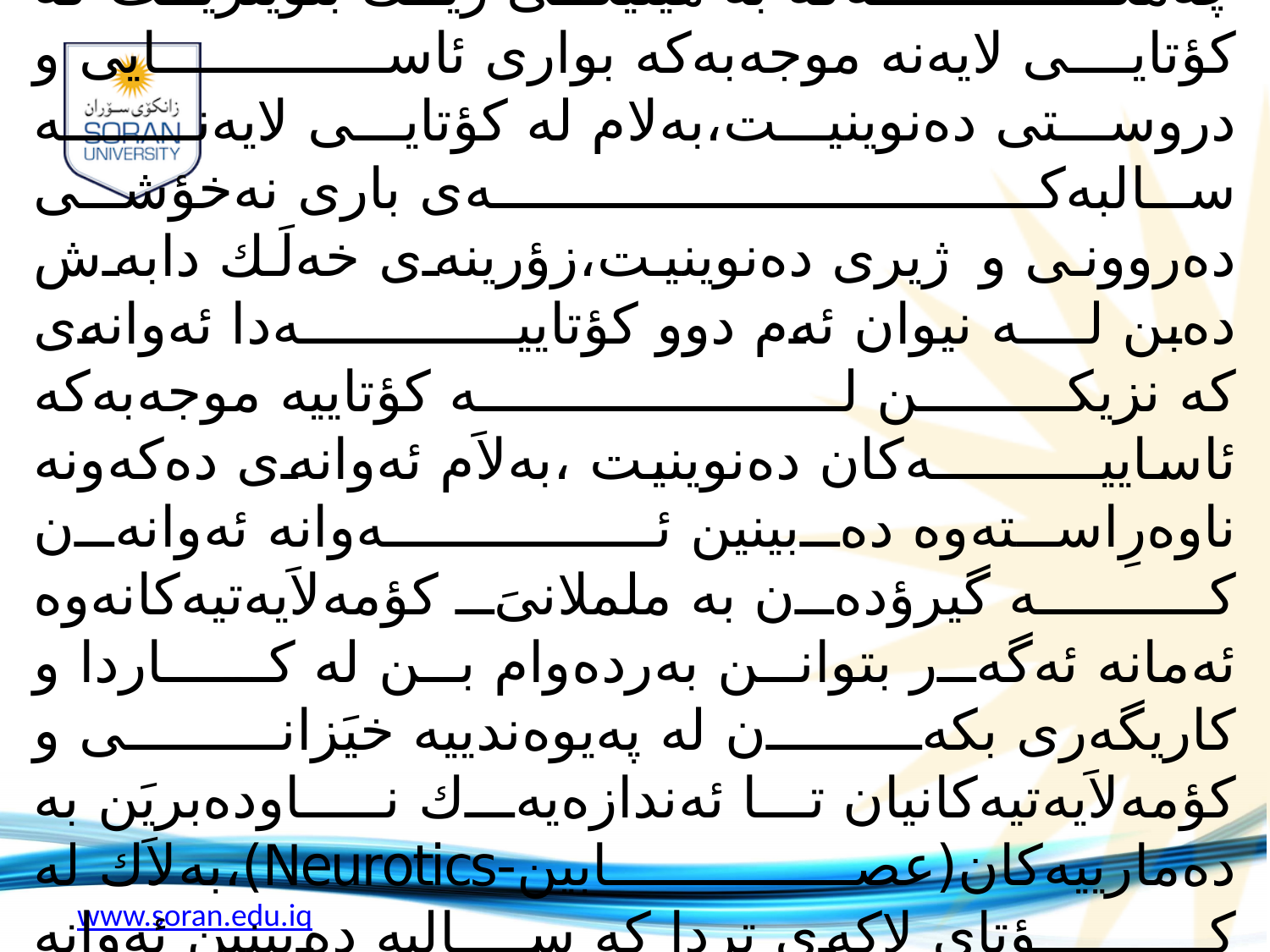

نيوان ئاسايى و نائاسايى،به‌شيَوه‌يه‌كى گشتى ئاسايى و نائاسايى دوو چه‌مكى رِيژه‌يين له‌ قؤناغه‌ جياوازه‌كانى ته‌مه‌نداو له‌كــــــــــــــــــــــــــات و رؤشنبيرى جيـــــــاوازدا. ده‌توانريت هه‌ردوو چه‌مكــــــــــــه‌كه‌ به‌ هيليكى ريك بنوينريت كه‌ كؤتايى لايه‌نه‌ موجه‌به‌كه‌ بوارى ئاســــــــــايى و دروستى ده‌نوينيت،به‌لام له‌ كؤتايى لايه‌نـــــه‌ سالبه‌كـــــــــــــــــــــــــــــــــه‌ى بارى نه‌خؤشى ده‌روونى و ژيرى ده‌نوينيت،زؤرينه‌ى خه‌لَك دابه‌ش ده‌بن لــــه‌ نيوان ئه‌م دوو كؤتاييـــــــــــــه‌دا ئه‌وانه‌ى كه‌ نزيكن لـــــــــــــه‌ كؤتاييه‌ موجه‌به‌كه‌ ئاساييــــــــــه‌كان ده‌نوينيت ،به‌لاَم ئه‌وانه‌ى ده‌كه‌ونه‌ ناوه‌رِاسته‌وه‌ ده‌بينين ئــــــــــــــه‌وانه‌ ئه‌وانه‌ن كــــــــه‌ گيرؤده‌ن به‌ ململانىَ كؤمه‌لاَيه‌تيه‌كانه‌وه‌ ئه‌مانه‌ ئه‌گه‌ر بتوانن به‌رده‌وام بن له‌ كــــاردا و كاريگه‌رى بكه‌ن له‌ په‌يوه‌ندييه‌ خيَزانى و كؤمه‌لاَيه‌تيه‌كانيان تا ئه‌ندازه‌يه‌ك نــاوده‌بريَن به‌ ده‌مارييه‌كان(عصابين-Neurotics)،به‌لاَك له‌ كــــــــــؤتاى لاكه‌ى تردا كه‌ ســــالبه‌ ده‌بينين ئه‌وانه‌ ئه‌وانه‌ن كـــــه‌ هيَزى ده‌رونيان روخـــــــــــــــــــــــــــــاوه‌ لـــــــــــــــــــه‌ ژير قورسايى ململانيكــــــــــــــــــاندا و توانايان نه‌ماوه‌ بؤ خؤخه‌لـــــه‌تاندنى ده‌رونى و ميكانيزمه‌ به‌رگرييه‌ ده‌رونييه‌كانيان له‌كاركه‌وتووه‌.